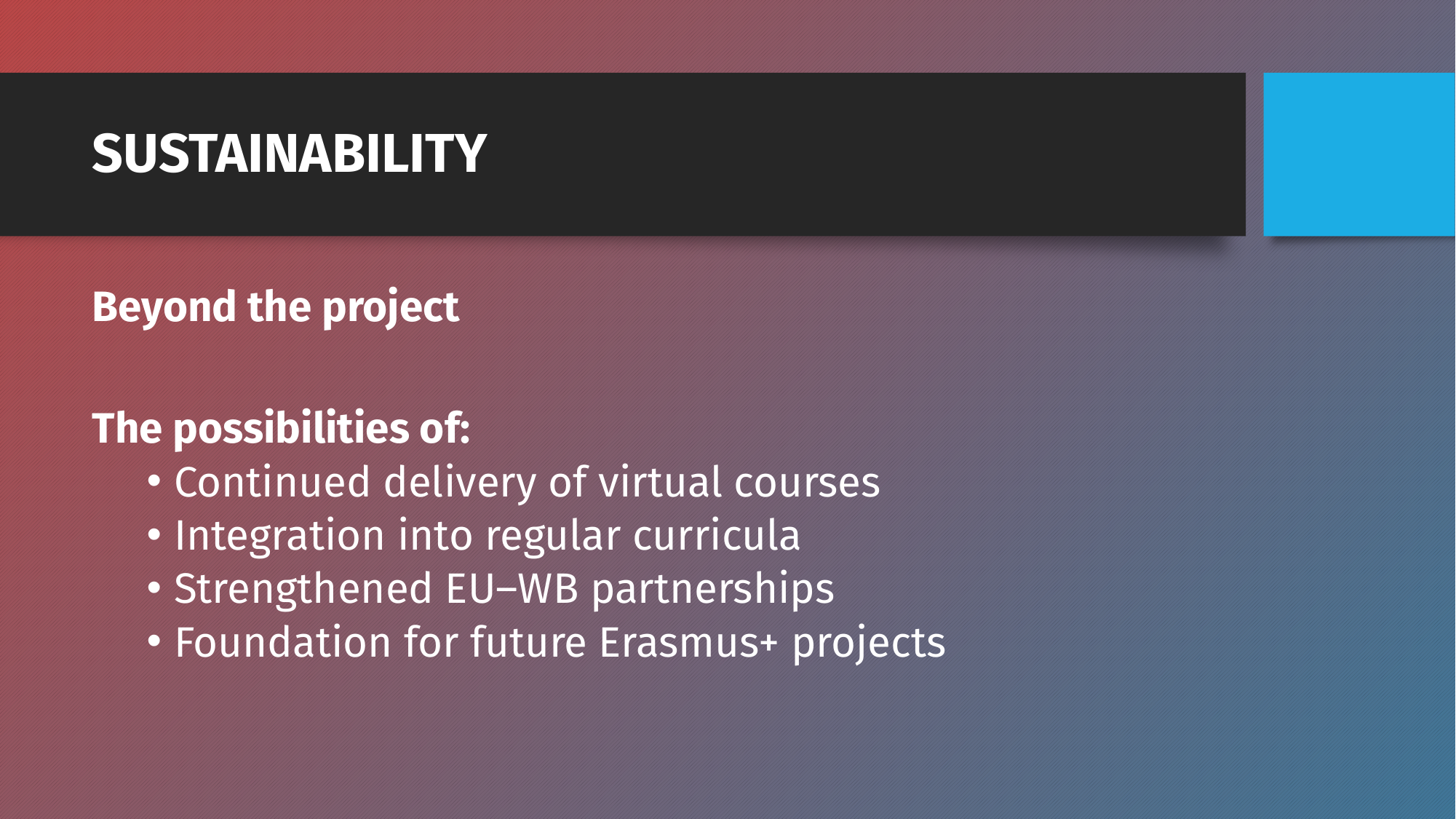

# SUSTAINABILITY
Beyond the project

The possibilities of:
Continued delivery of virtual courses
Integration into regular curricula
Strengthened EU–WB partnerships
Foundation for future Erasmus+ projects